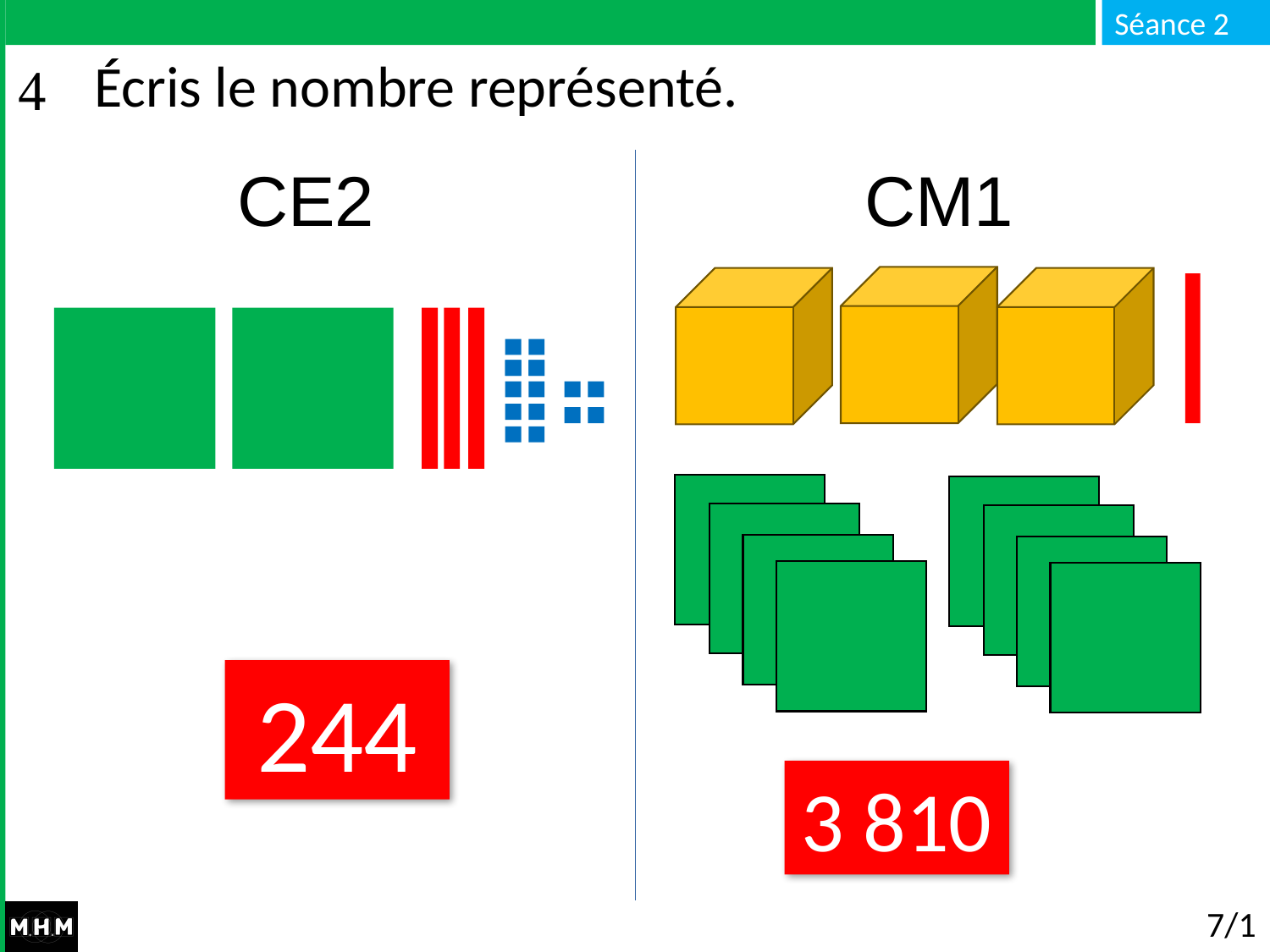

# Écris le nombre représenté.
CE2                         CM1

244
3 810
7/10